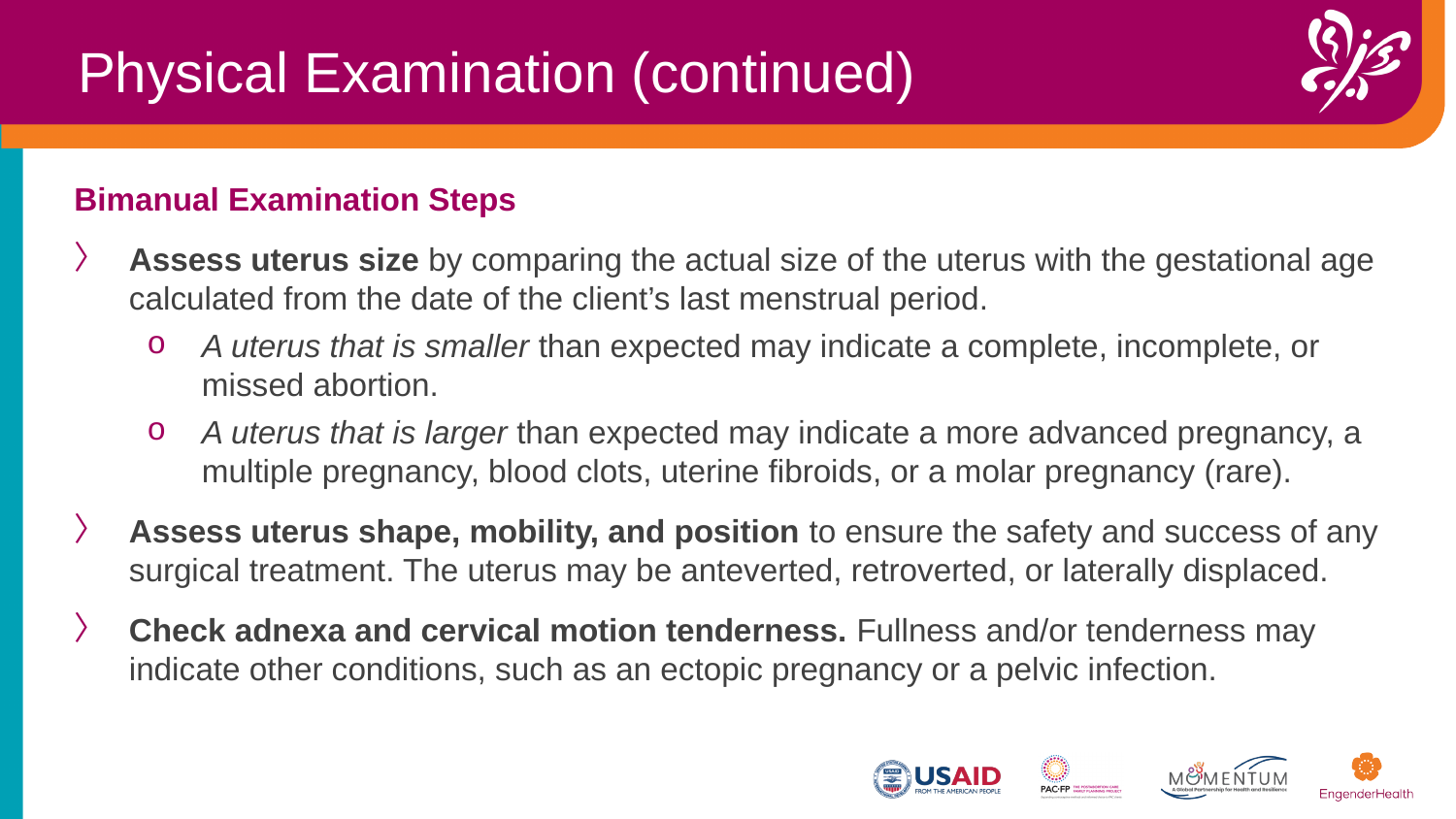

Physical Examination (continued)
Bimanual Examination Steps
Assess uterus size by comparing the actual size of the uterus with the gestational age calculated from the date of the client’s last menstrual period.
A uterus that is smaller than expected may indicate a complete, incomplete, or missed abortion.
A uterus that is larger than expected may indicate a more advanced pregnancy, a multiple pregnancy, blood clots, uterine fibroids, or a molar pregnancy (rare).
Assess uterus shape, mobility, and position to ensure the safety and success of any surgical treatment. The uterus may be anteverted, retroverted, or laterally displaced.
Check adnexa and cervical motion tenderness. Fullness and/or tenderness may indicate other conditions, such as an ectopic pregnancy or a pelvic infection.